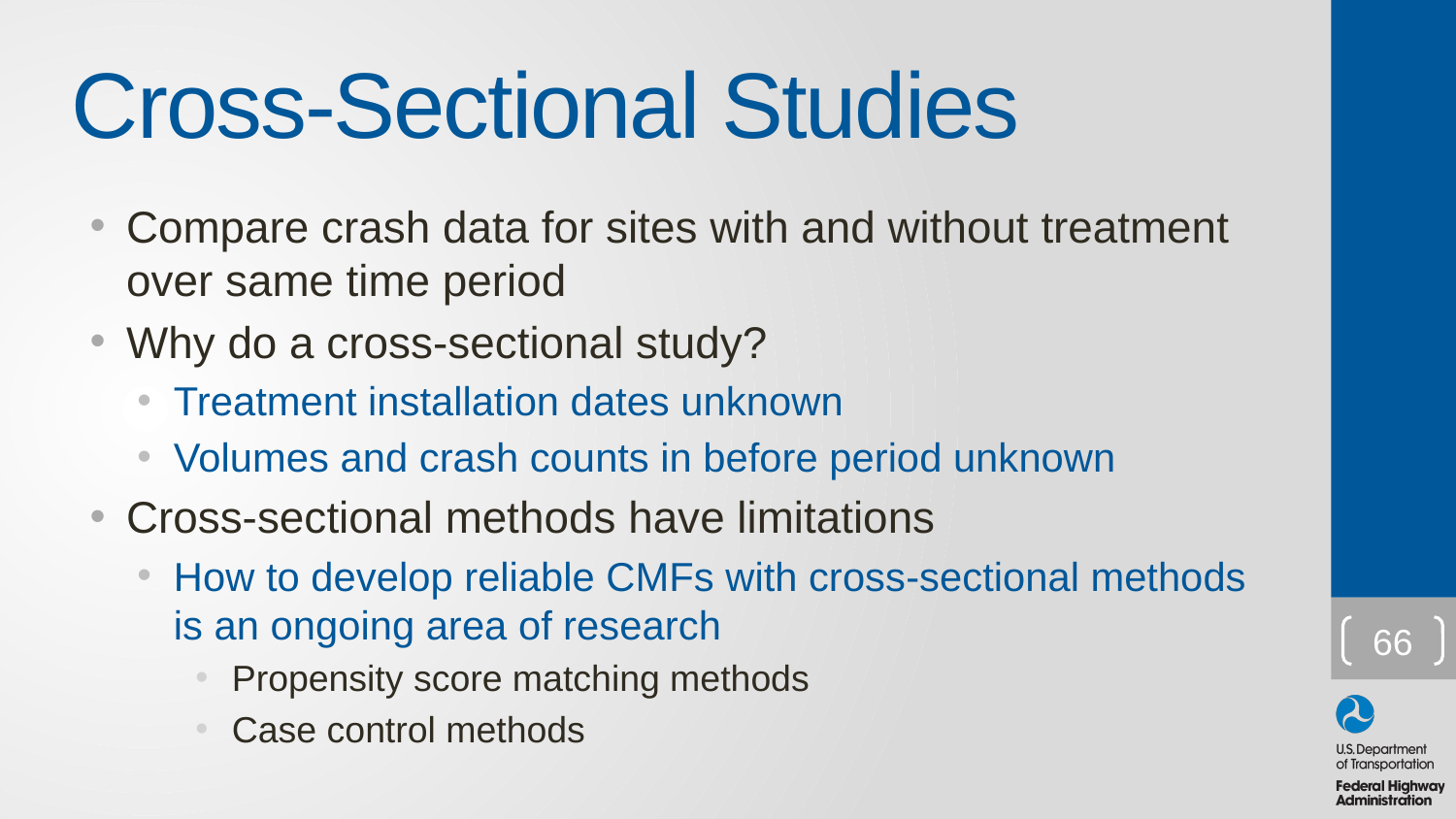

# Cross-Sectional Studies
Compare crash data for sites with and without treatment over same time period
Why do a cross-sectional study?
Treatment installation dates unknown
Volumes and crash counts in before period unknown
Cross-sectional methods have limitations
How to develop reliable CMFs with cross-sectional methods is an ongoing area of research
Propensity score matching methods
Case control methods

66